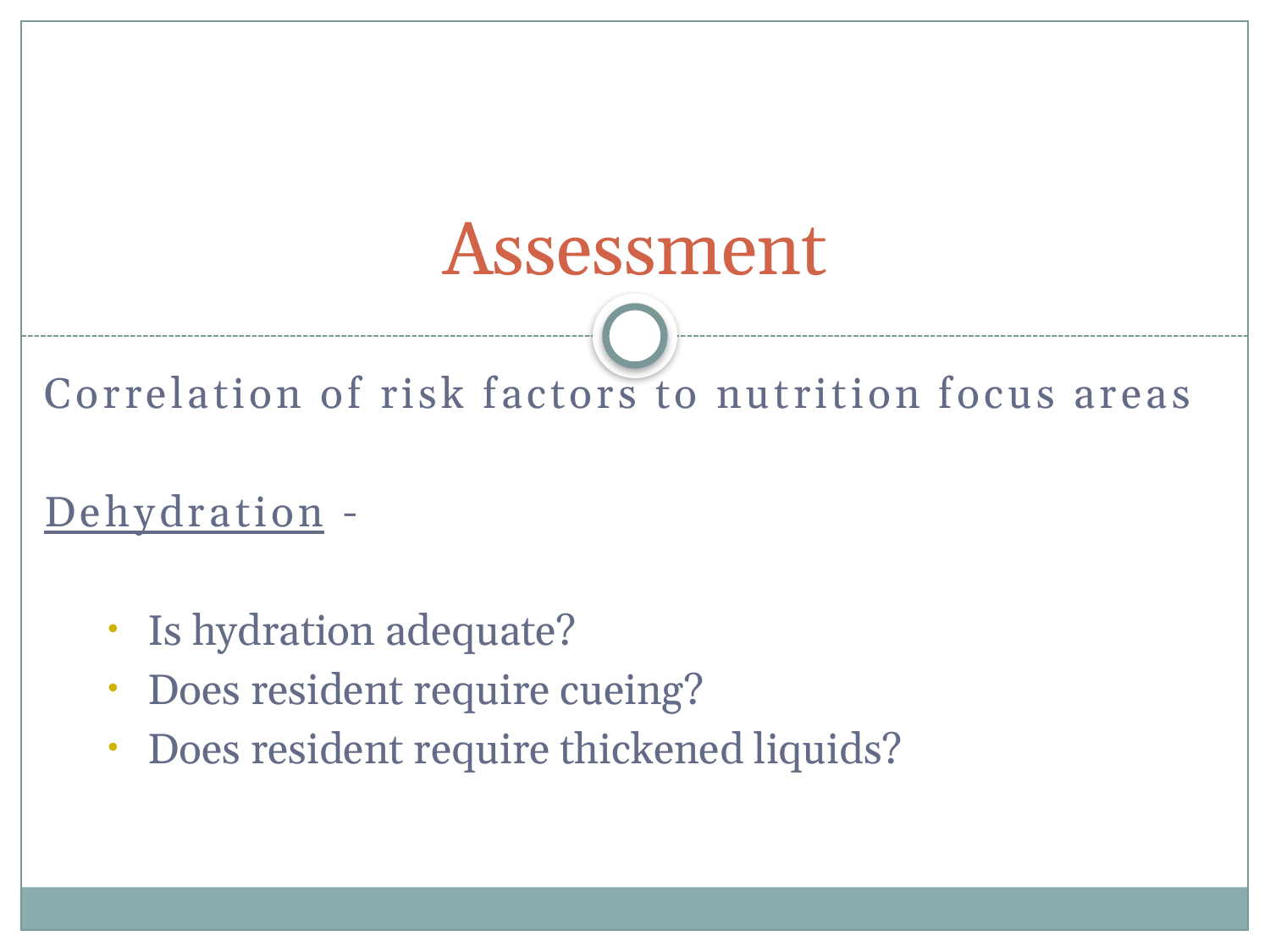

# Assessment
Correlation of risk factors to nutrition focus areas

Dehydration -

Is hydration adequate?
Does resident require cueing?
Does resident require thickened liquids?